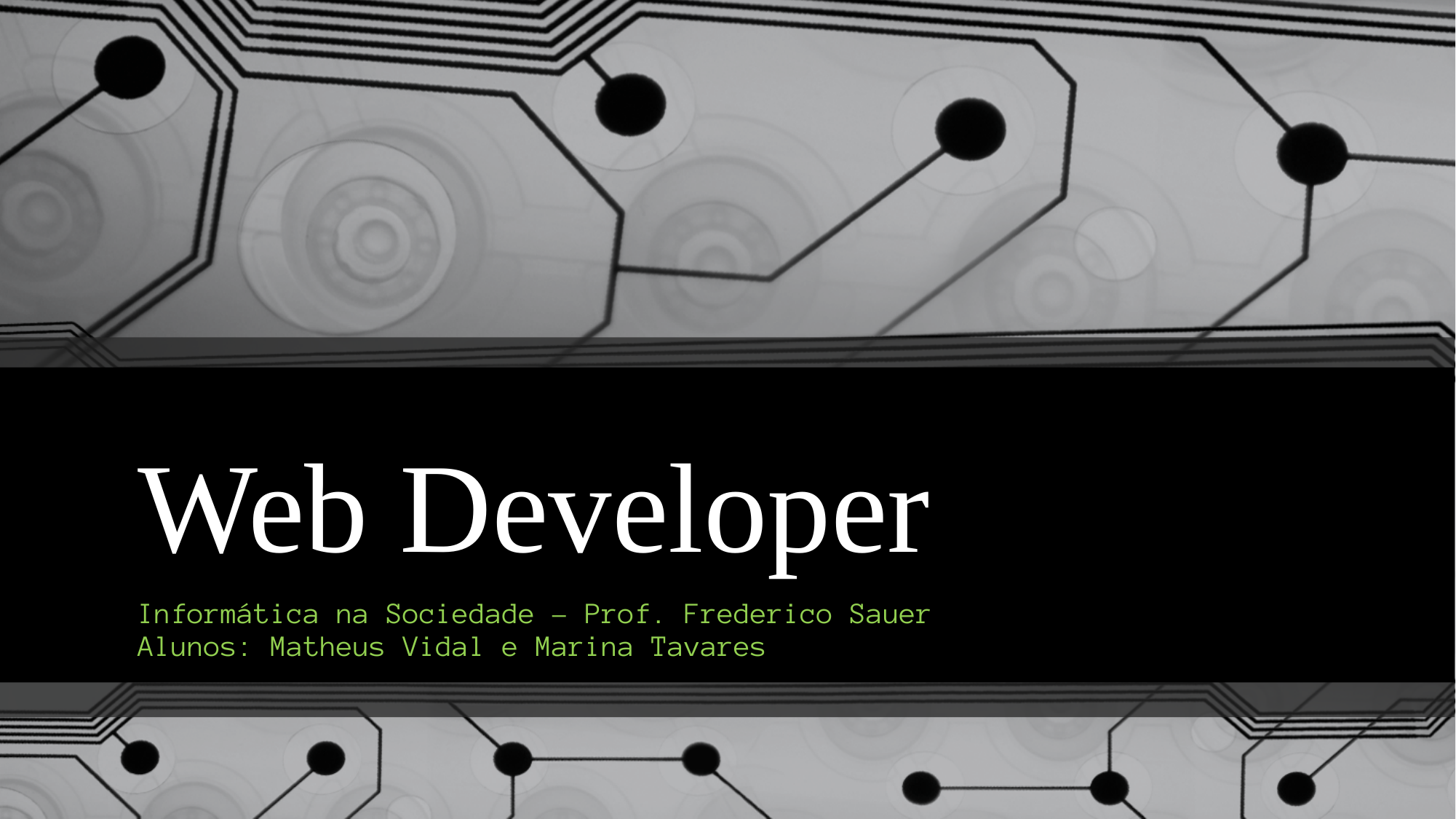

# Web Developer
Informática na Sociedade – Prof. Frederico Sauer
Alunos: Matheus Vidal e Marina Tavares